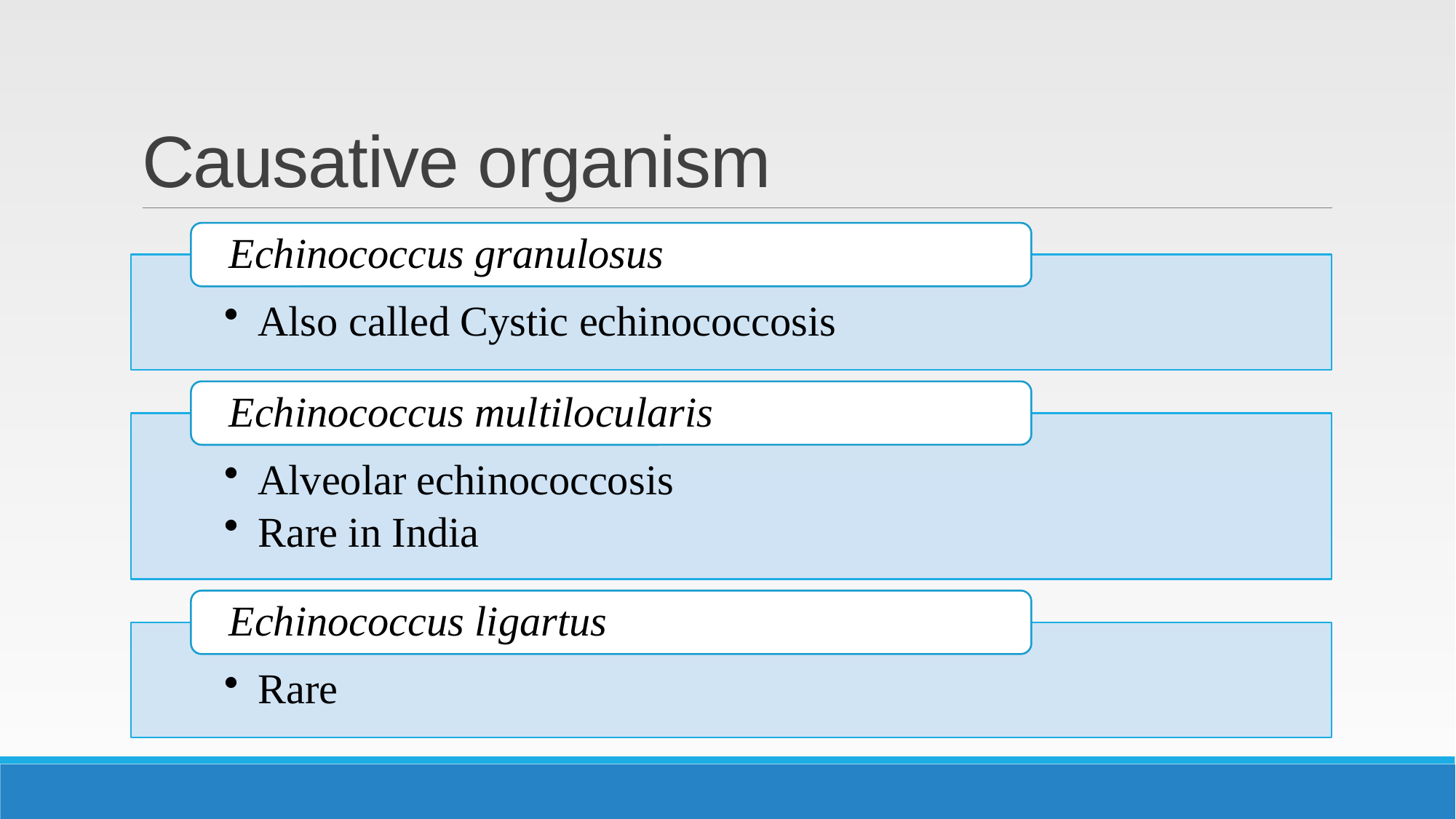

# Causative organism
Also called Cystic echinococcosis
Echinococcus granulosus
Alveolar echinococcosis
Rare in India
Echinococcus multilocularis
Rare
Echinococcus ligartus